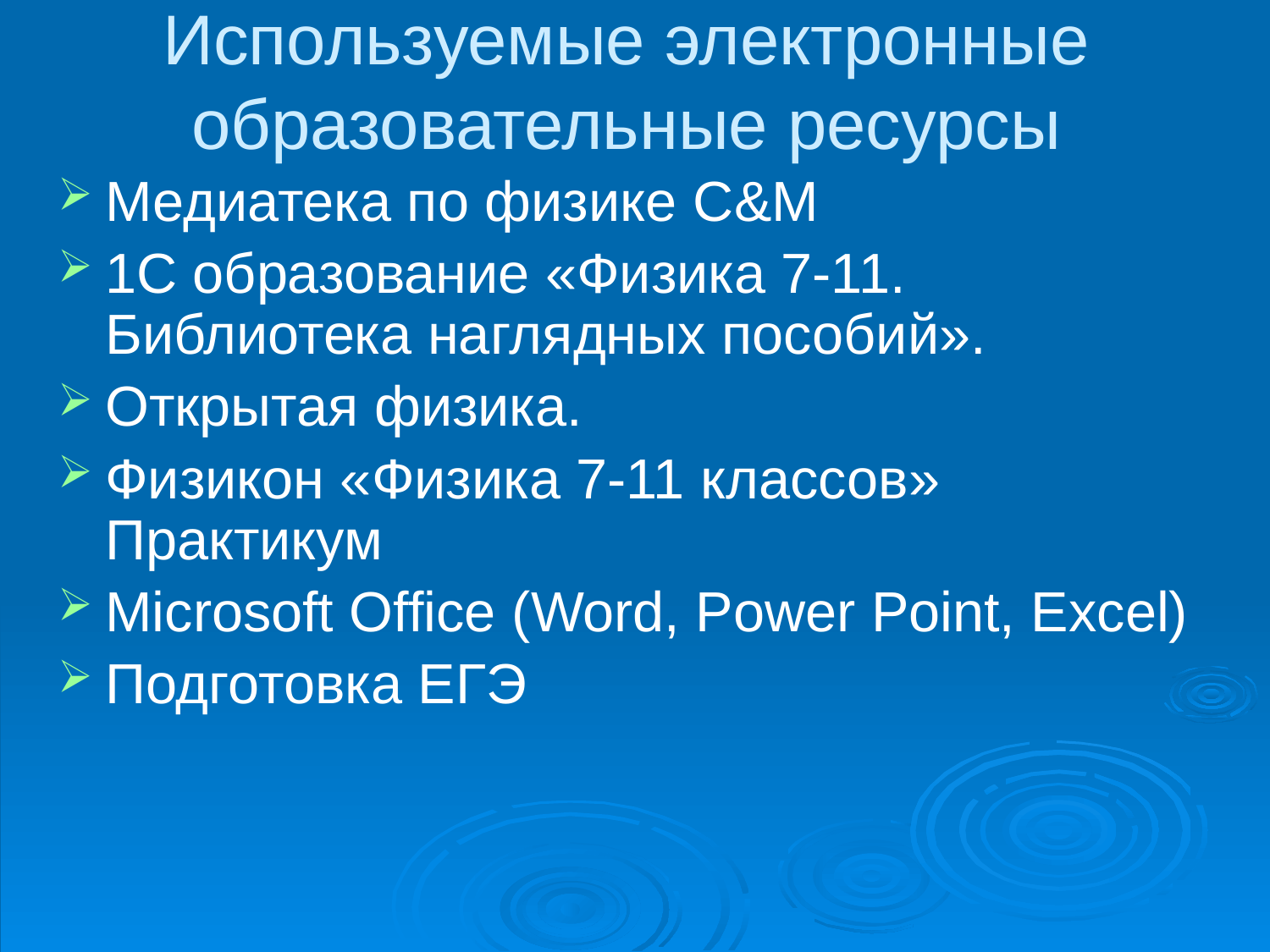

# Используемые электронные образовательные ресурсы
Медиатека по физике C&M
1С образование «Физика 7-11. Библиотека наглядных пособий».
Открытая физика.
Физикон «Физика 7-11 классов» Практикум
Microsoft Office (Word, Power Point, Excel)
Подготовка ЕГЭ